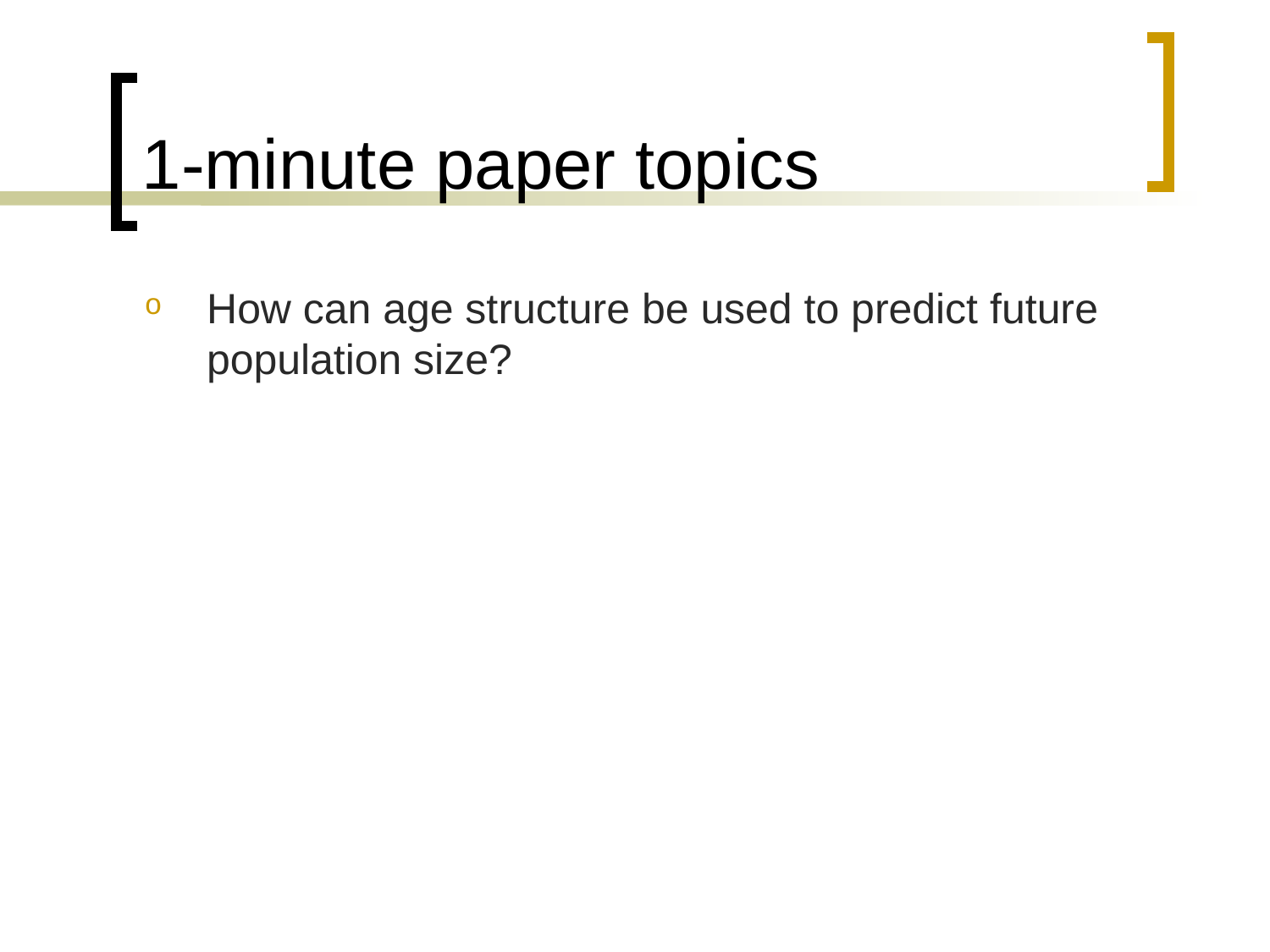

# 1-minute paper topics
How can age structure be used to predict future population size?